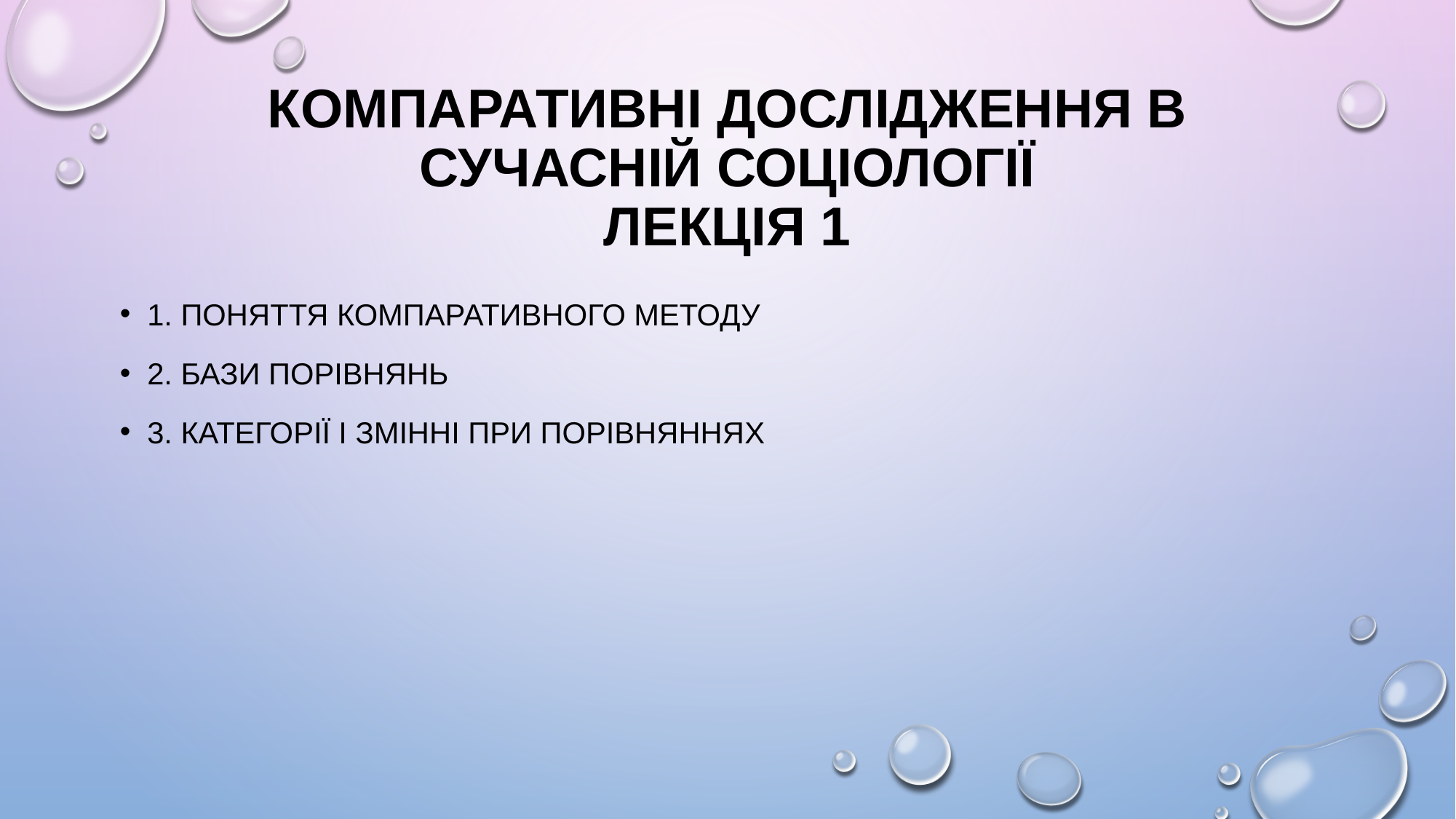

# Компаративні дослідження в сучасній соціології Лекція 1
1. Поняття компаративного методу
2. Бази порівнянь
3. Категорії і змінні при порівняннях